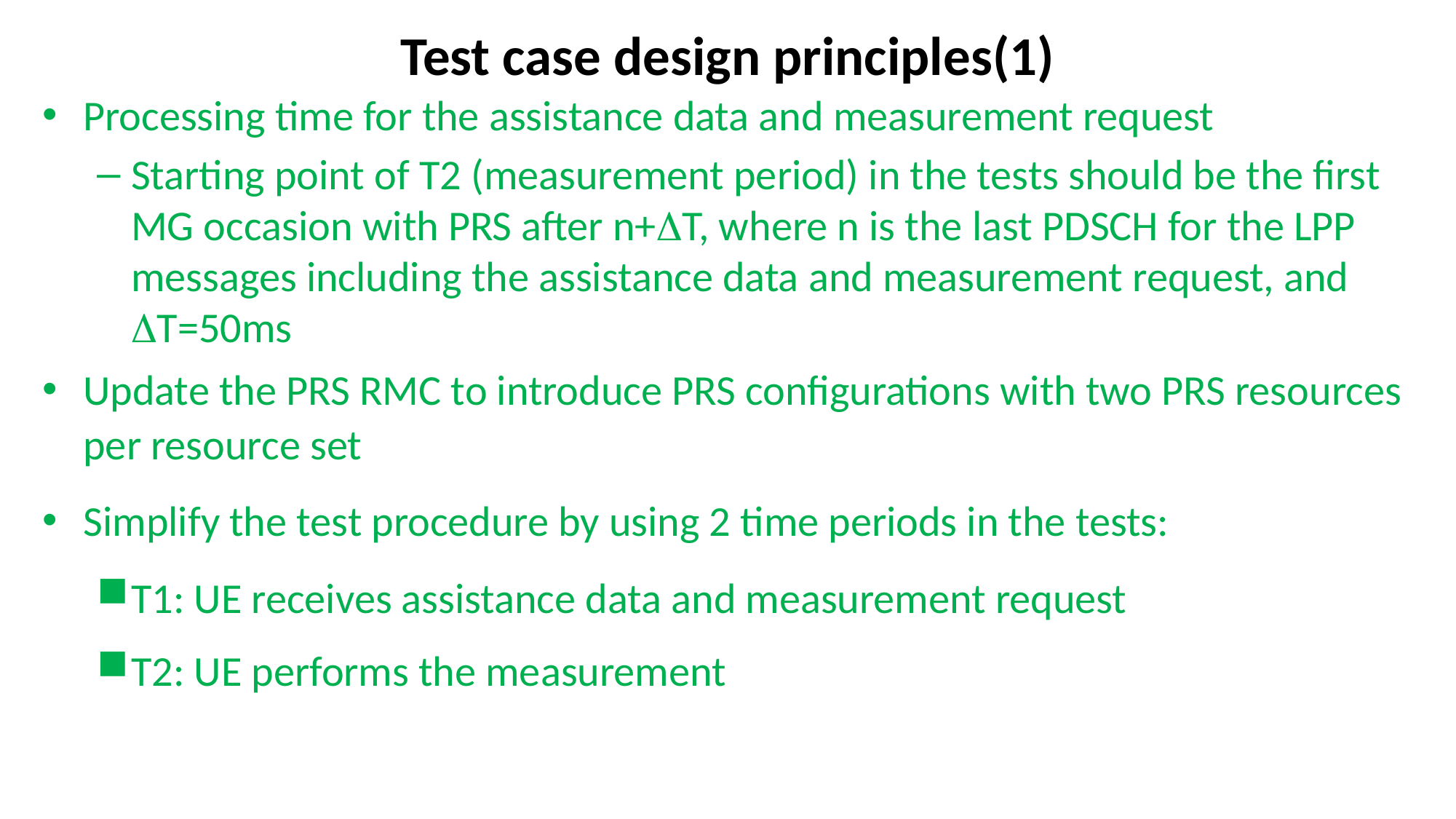

# Test case design principles(1)
Processing time for the assistance data and measurement request
Starting point of T2 (measurement period) in the tests should be the first MG occasion with PRS after n+ΔT, where n is the last PDSCH for the LPP messages including the assistance data and measurement request, and ΔT=50ms
Update the PRS RMC to introduce PRS configurations with two PRS resources per resource set
Simplify the test procedure by using 2 time periods in the tests:
T1: UE receives assistance data and measurement request
T2: UE performs the measurement